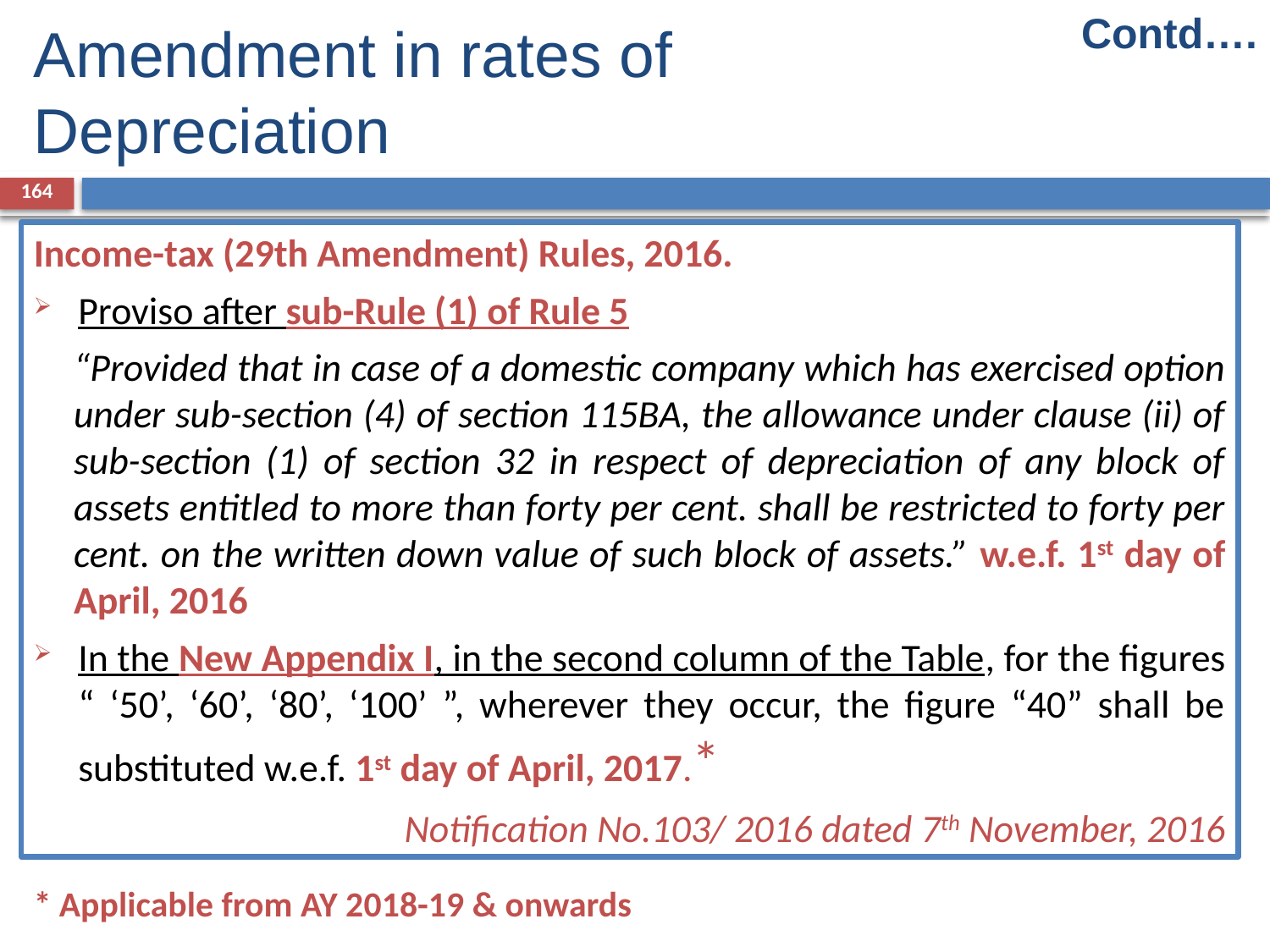

Contd….
# Amendment in rates of Depreciation
164
Income-tax (29th Amendment) Rules, 2016.
Proviso after sub-Rule (1) of Rule 5
“Provided that in case of a domestic company which has exercised option under sub-section (4) of section 115BA, the allowance under clause (ii) of sub-section (1) of section 32 in respect of depreciation of any block of assets entitled to more than forty per cent. shall be restricted to forty per cent. on the written down value of such block of assets.” w.e.f. 1st day of April, 2016
In the New Appendix I, in the second column of the Table, for the figures “ ‘50’, ‘60’, ‘80’, ‘100’ ”, wherever they occur, the figure “40” shall be substituted w.e.f. 1st day of April, 2017.*
Notification No.103/ 2016 dated 7th November, 2016
* Applicable from AY 2018-19 & onwards